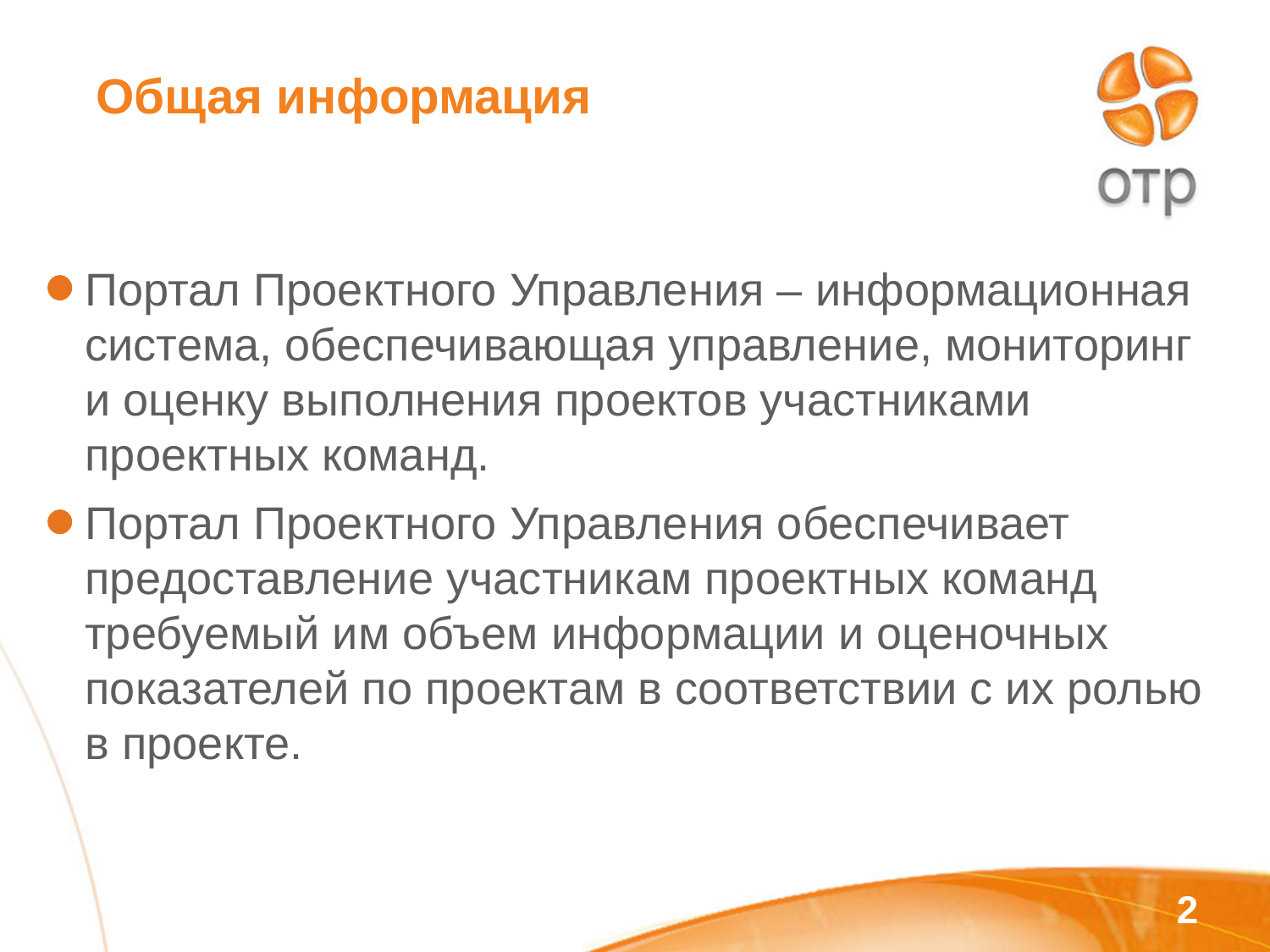

# Общая информация
Портал Проектного Управления – информационная система, обеспечивающая управление, мониторинг и оценку выполнения проектов участниками проектных команд.
Портал Проектного Управления обеспечивает предоставление участникам проектных команд требуемый им объем информации и оценочных показателей по проектам в соответствии с их ролью в проекте.

2